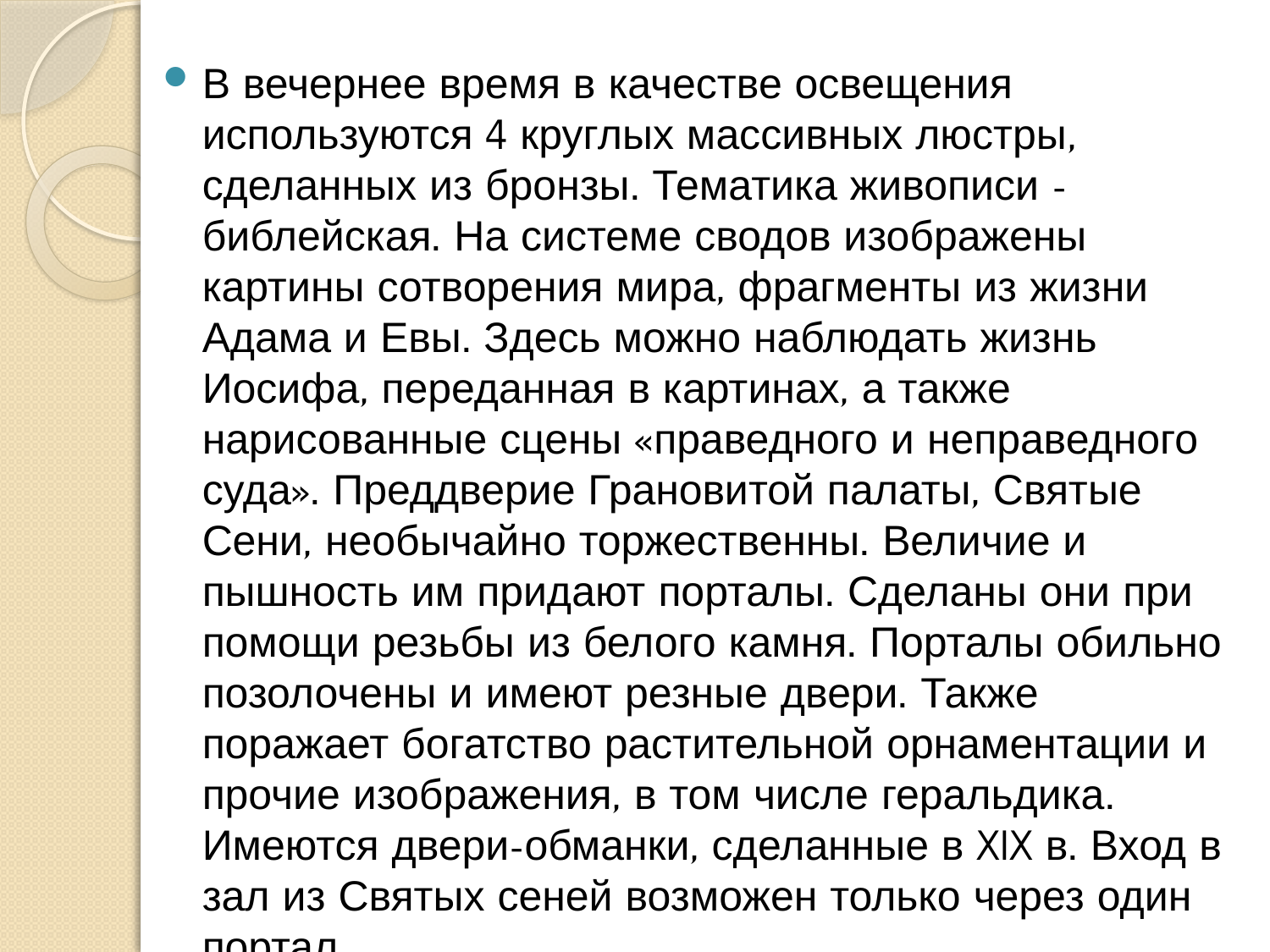

В вечернее время в качестве освещения используются 4 круглых массивных люстры, сделанных из бронзы. Тематика живописи - библейская. На системе сводов изображены картины сотворения мира, фрагменты из жизни Адама и Евы. Здесь можно наблюдать жизнь Иосифа, переданная в картинах, а также нарисованные сцены «праведного и неправедного суда». Преддверие Грановитой палаты, Святые Сени, необычайно торжественны. Величие и пышность им придают порталы. Сделаны они при помощи резьбы из белого камня. Порталы обильно позолочены и имеют резные двери. Также поражает богатство растительной орнаментации и прочие изображения, в том числе геральдика. Имеются двери-обманки, сделанные в XIX в. Вход в зал из Святых сеней возможен только через один портал.